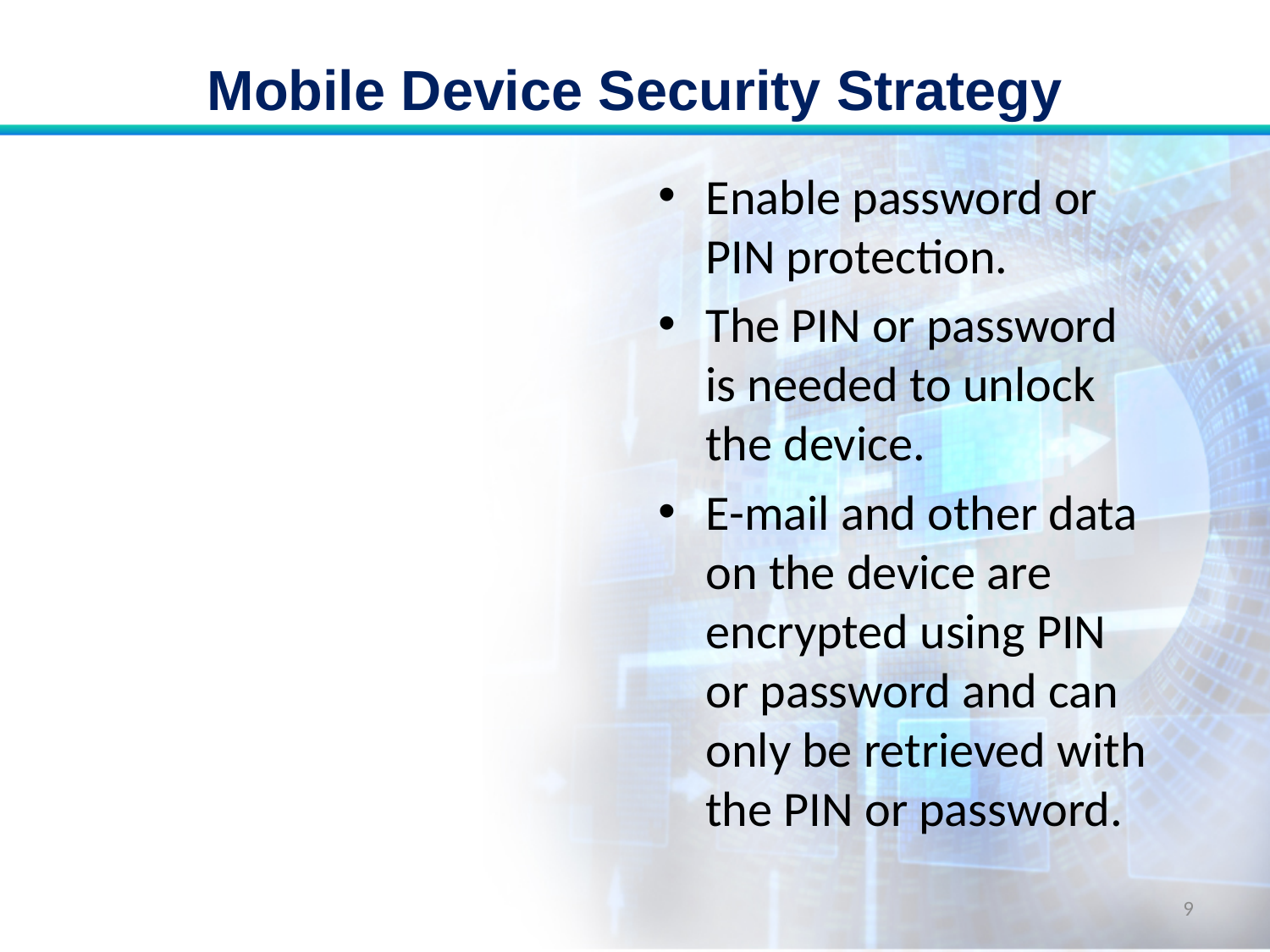

# Mobile Device Security Strategy
Enable password or PIN protection.
The PIN or password is needed to unlock the device.
E-mail and other data on the device are encrypted using PIN or password and can only be retrieved with the PIN or password.
9